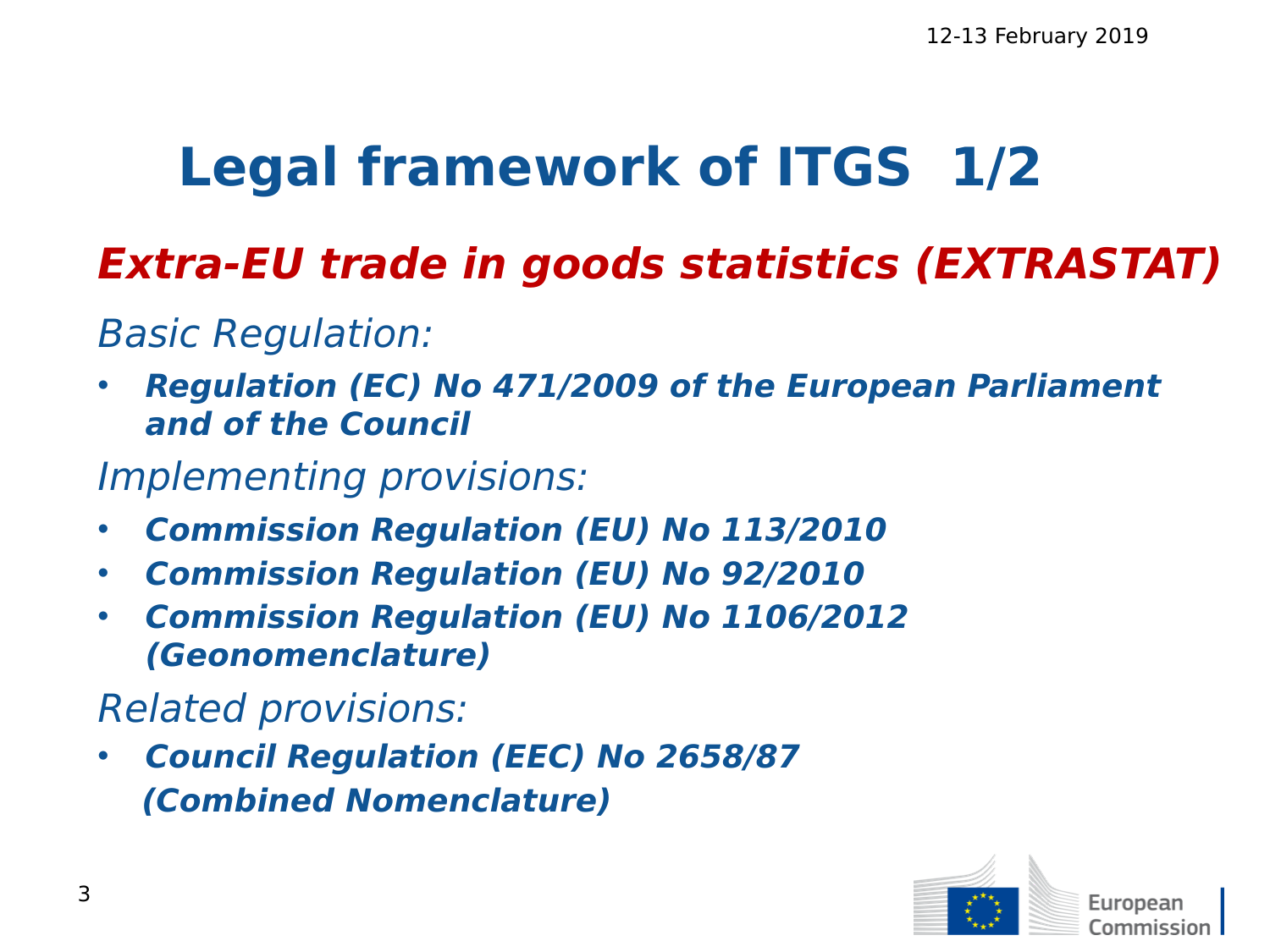

12-13 February 2019
Legal framework of ITGS  1/2
Extra-EU trade in goods statistics (EXTRASTAT)
Basic Regulation:
Regulation (EC) No 471/2009 of the European Parliament and of the Council
Implementing provisions:
Commission Regulation (EU) No 113/2010
Commission Regulation (EU) No 92/2010
Commission Regulation (EU) No 1106/2012 (Geonomenclature)
Related provisions:
Council Regulation (EEC) No 2658/87
    (Combined Nomenclature)

3